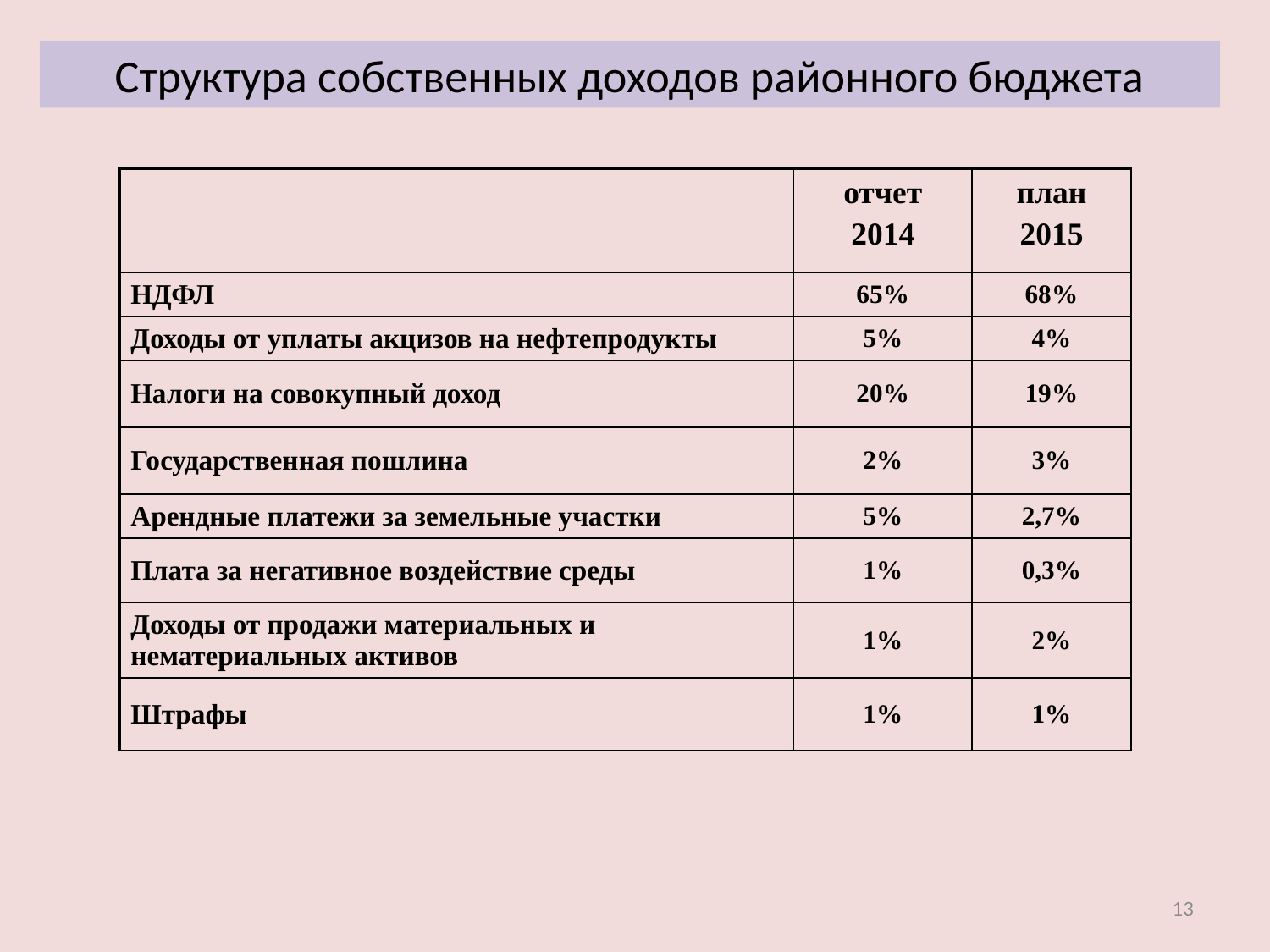

Структура собственных доходов районного бюджета
|  | отчет 2014 | план 2015 |
| --- | --- | --- |
| НДФЛ | 65% | 68% |
| Доходы от уплаты акцизов на нефтепродукты | 5% | 4% |
| Налоги на совокупный доход | 20% | 19% |
| Государственная пошлина | 2% | 3% |
| Арендные платежи за земельные участки | 5% | 2,7% |
| Плата за негативное воздействие среды | 1% | 0,3% |
| Доходы от продажи материальных и нематериальных активов | 1% | 2% |
| Штрафы | 1% | 1% |
13